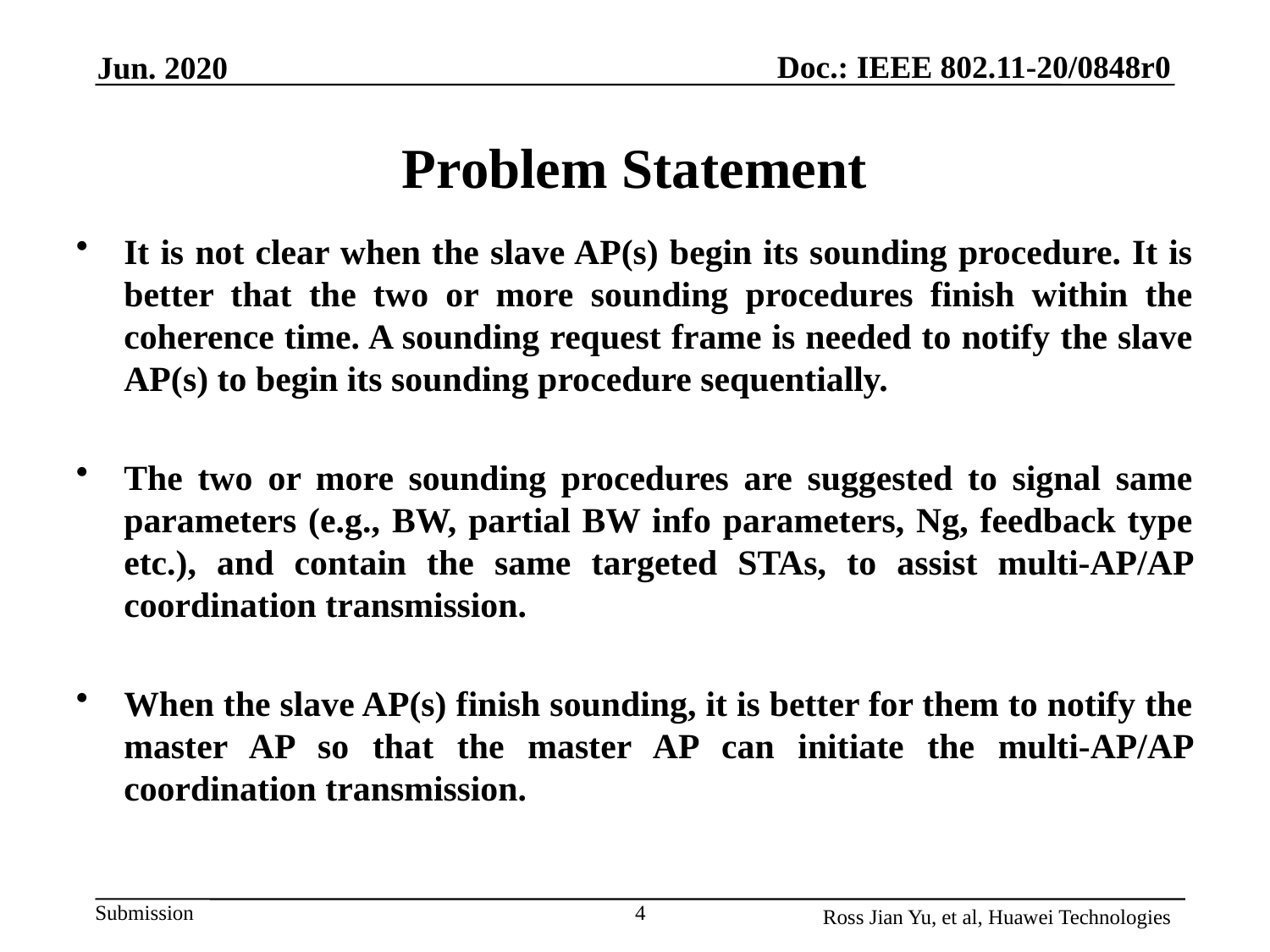

# Problem Statement
It is not clear when the slave AP(s) begin its sounding procedure. It is better that the two or more sounding procedures finish within the coherence time. A sounding request frame is needed to notify the slave AP(s) to begin its sounding procedure sequentially.

The two or more sounding procedures are suggested to signal same parameters (e.g., BW, partial BW info parameters, Ng, feedback type etc.), and contain the same targeted STAs, to assist multi-AP/AP coordination transmission.

When the slave AP(s) finish sounding, it is better for them to notify the master AP so that the master AP can initiate the multi-AP/AP coordination transmission.

4